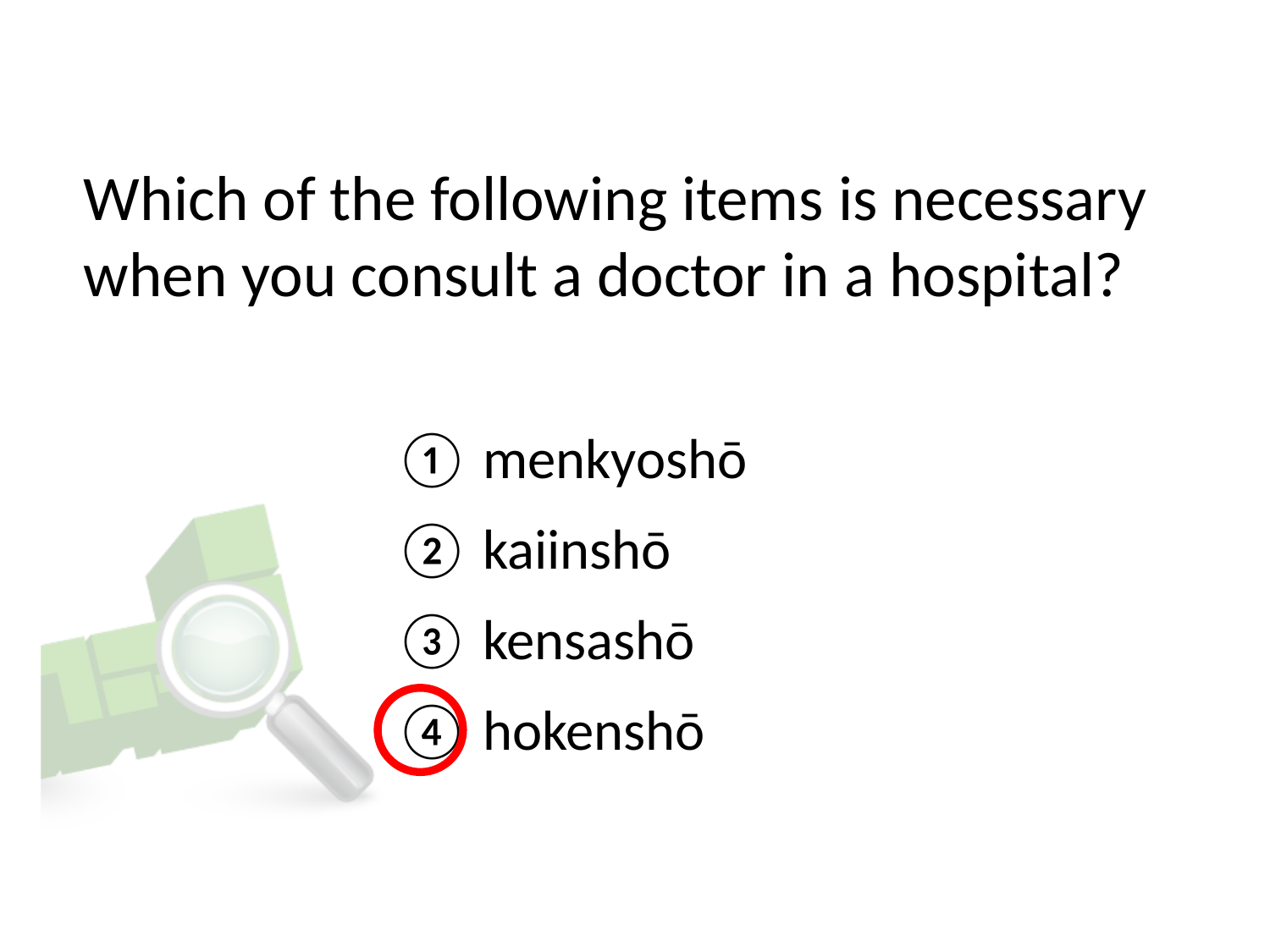

# Which of the following items is necessary when you consult a doctor in a hospital?
① menkyoshō
② kaiinshō
③ kensashō
④ hokenshō